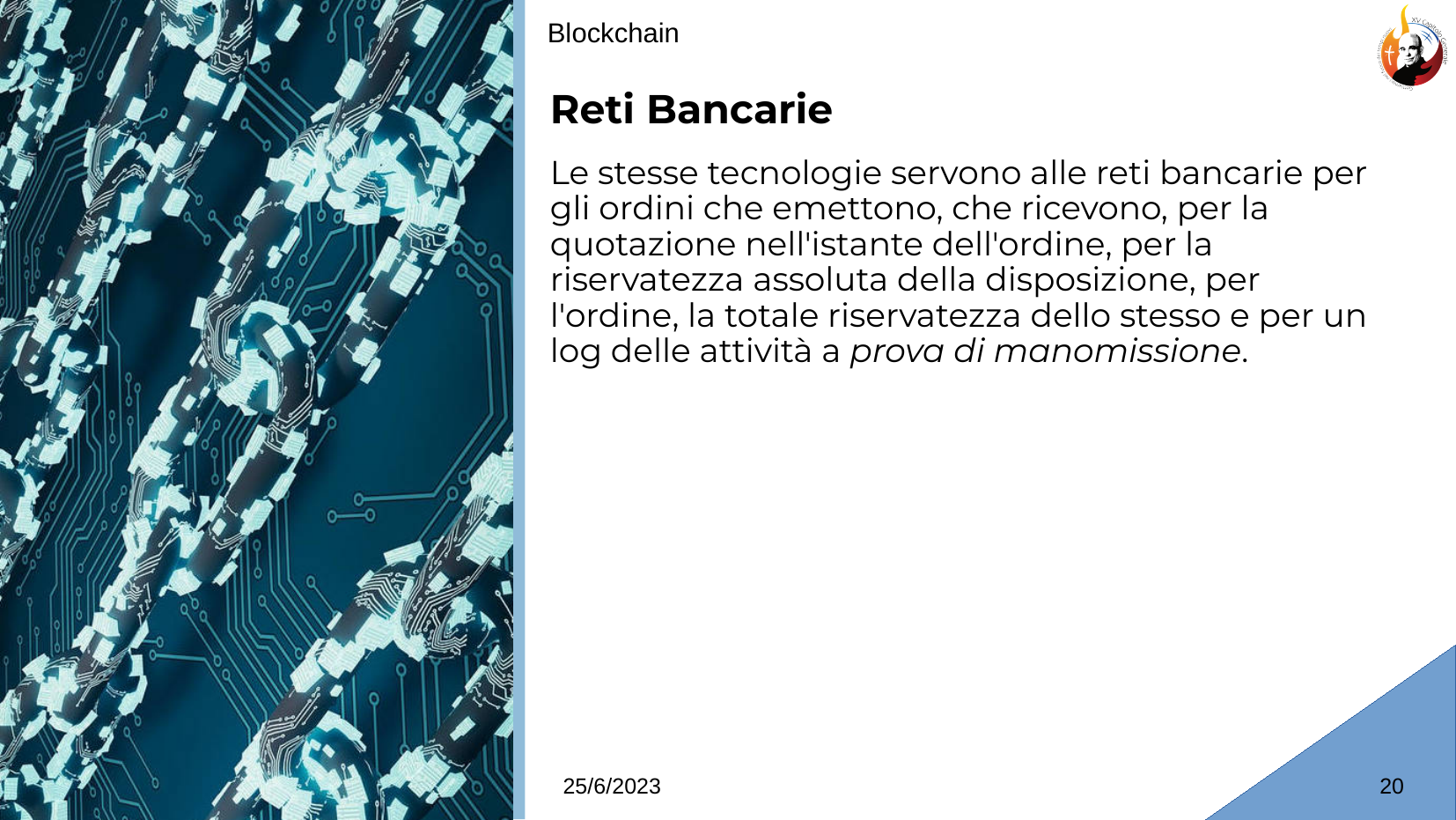

Blockchain
Reti Bancarie
# Le stesse tecnologie servono alle reti bancarie per gli ordini che emettono, che ricevono, per la quotazione nell'istante dell'ordine, per la riservatezza assoluta della disposizione, per l'ordine, la totale riservatezza dello stesso e per un log delle attività a prova di manomissione.